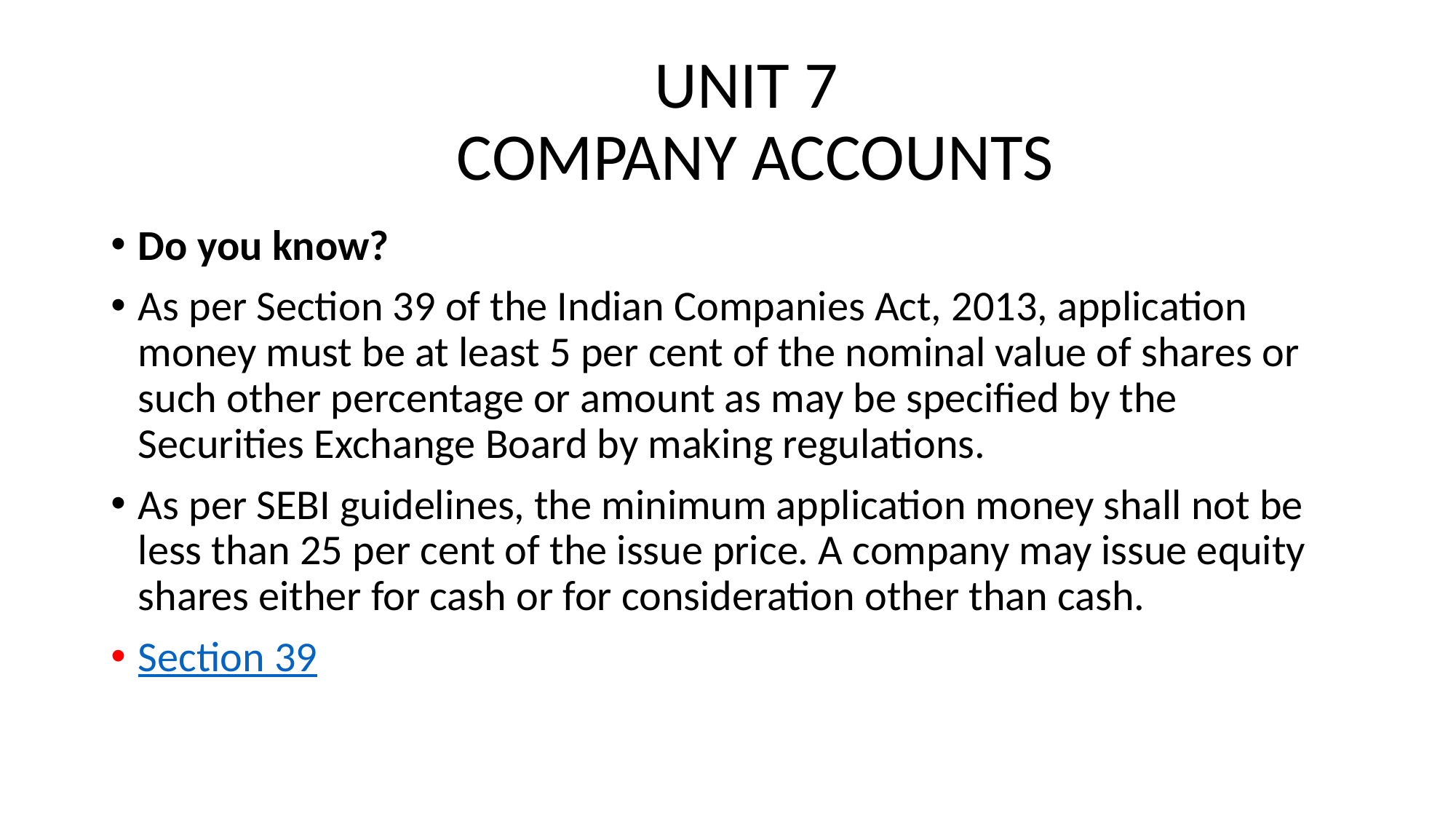

# UNIT 7 COMPANY ACCOUNTS
Do you know?
As per Section 39 of the Indian Companies Act, 2013, application money must be at least 5 per cent of the nominal value of shares or such other percentage or amount as may be specified by the Securities Exchange Board by making regulations.
As per SEBI guidelines, the minimum application money shall not be less than 25 per cent of the issue price. A company may issue equity shares either for cash or for consideration other than cash.
Section 39